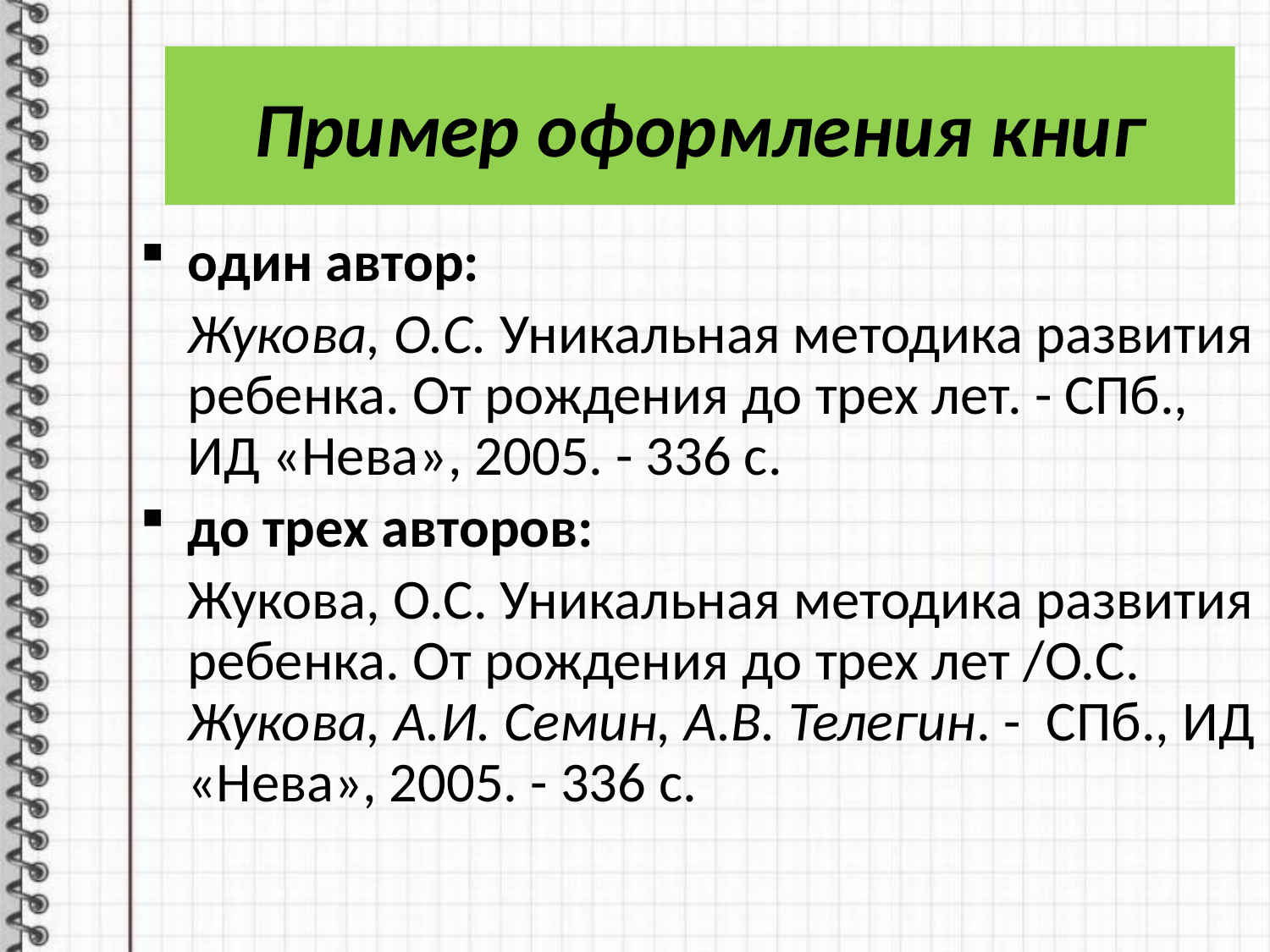

# Пример оформления книг
один автор:
	Жукова, О.С. Уникальная методика развития ребенка. От рождения до трех лет. - СПб., ИД «Нева», 2005. - 336 с.
до трех авторов:
	Жукова, О.С. Уникальная методика развития ребенка. От рождения до трех лет /О.С. Жукова, А.И. Семин, А.В. Телегин. -  СПб., ИД «Нева», 2005. - 336 с.